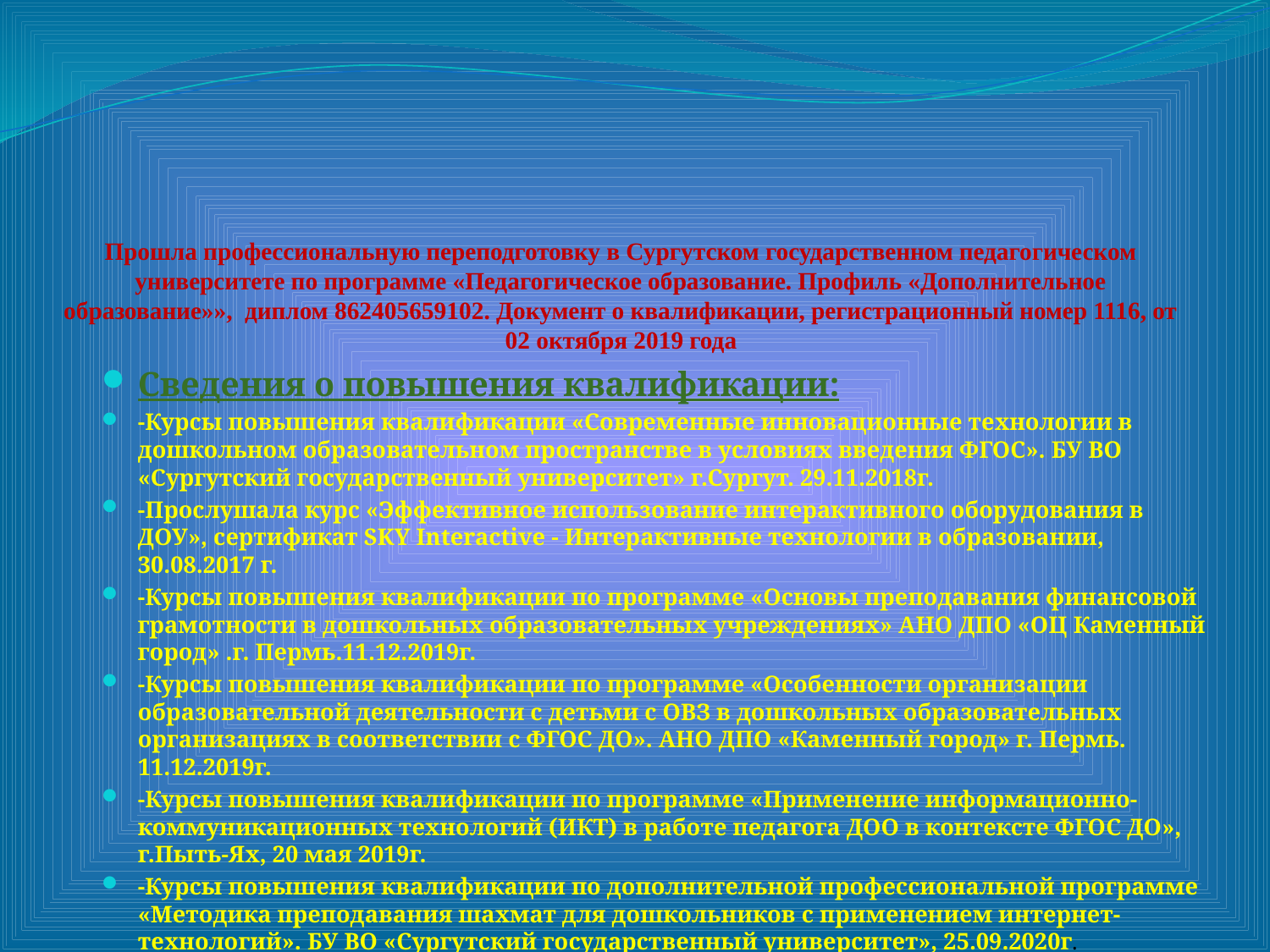

# Прошла профессиональную переподготовку в Сургутском государственном педагогическом университете по программе «Педагогическое образование. Профиль «Дополнительное образование»»,  диплом 862405659102. Документ о квалификации, регистрационный номер 1116, от 02 октября 2019 года
Сведения о повышения квалификации:
-Курсы повышения квалификации «Современные инновационные технологии в дошкольном образовательном пространстве в условиях введения ФГОС». БУ ВО «Сургутский государственный университет» г.Сургут. 29.11.2018г.
-Прослушала курс «Эффективное использование интерактивного оборудования в ДОУ», сертификат SKY Interactive - Интерактивные технологии в образовании, 30.08.2017 г.
-Курсы повышения квалификации по программе «Основы преподавания финансовой грамотности в дошкольных образовательных учреждениях» АНО ДПО «ОЦ Каменный город» .г. Пермь.11.12.2019г.
-Курсы повышения квалификации по программе «Особенности организации образовательной деятельности с детьми с ОВЗ в дошкольных образовательных организациях в соответствии с ФГОС ДО». АНО ДПО «Каменный город» г. Пермь. 11.12.2019г.
-Курсы повышения квалификации по программе «Применение информационно-коммуникационных технологий (ИКТ) в работе педагога ДОО в контексте ФГОС ДО», г.Пыть-Ях, 20 мая 2019г.
-Курсы повышения квалификации по дополнительной профессиональной программе «Методика преподавания шахмат для дошкольников с применением интернет-технологий». БУ ВО «Сургутский государственный университет», 25.09.2020г.